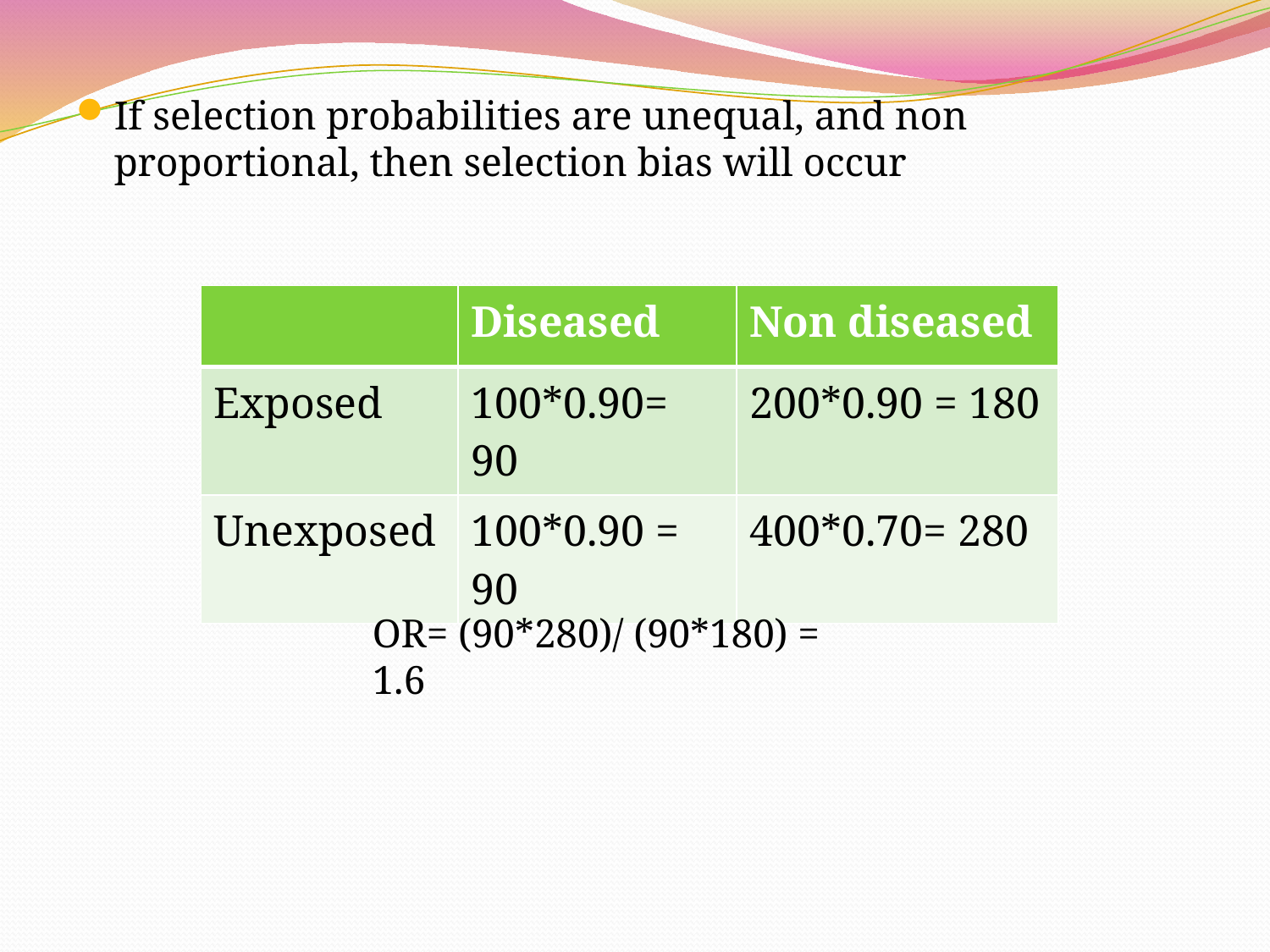

#
If selection probabilities are unequal, and non proportional, then selection bias will occur

|  | Diseased | Non diseased |
| --- | --- | --- |
| Exposed | 100\*0.90= 90 | 200\*0.90 = 180 |
| Unexposed | 100\*0.90 = 90 | 400\*0.70= 280 |
OR= (90*280)/ (90*180) = 1.6